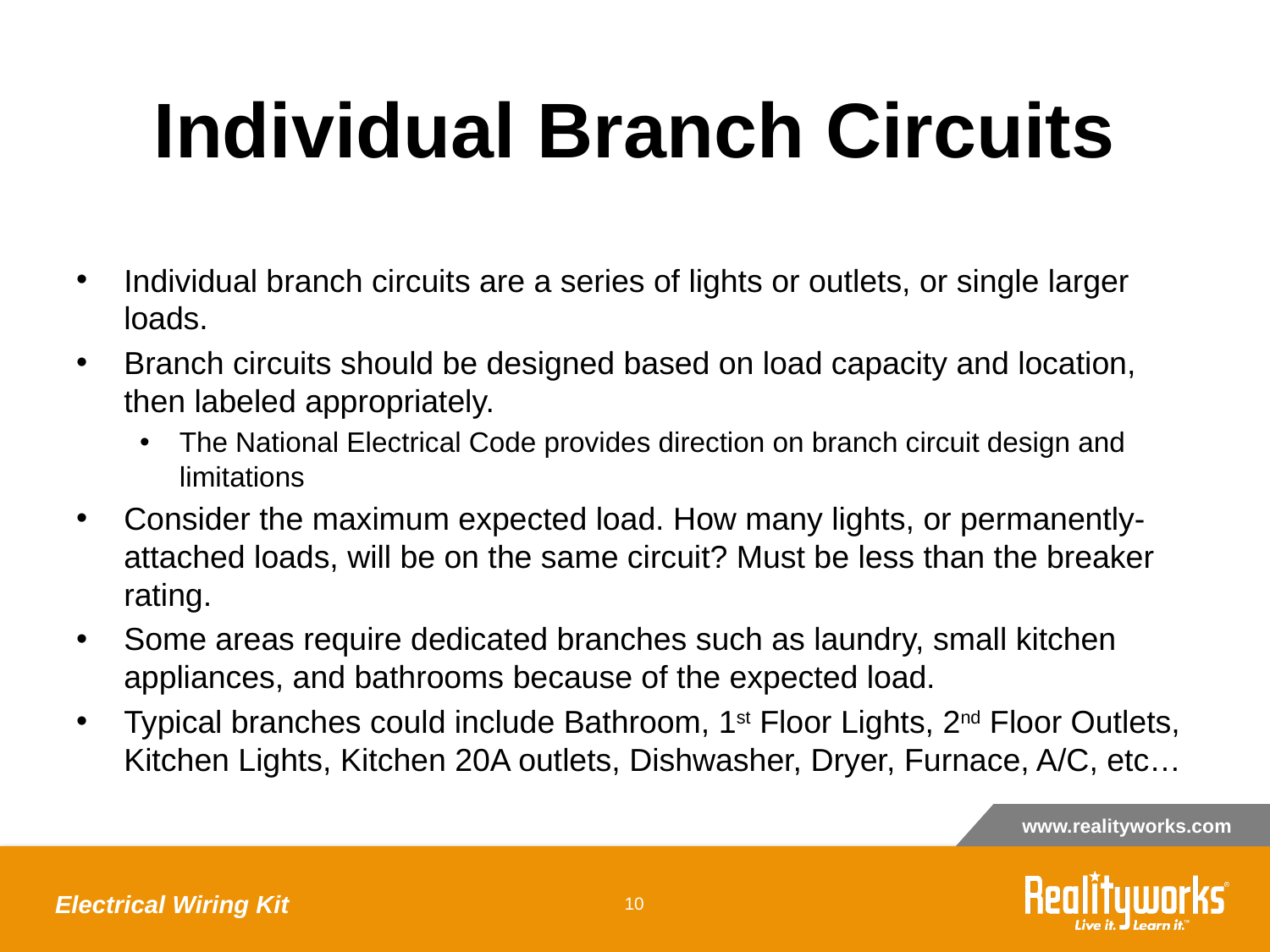

# Individual Branch Circuits
Individual branch circuits are a series of lights or outlets, or single larger loads.
Branch circuits should be designed based on load capacity and location, then labeled appropriately.
The National Electrical Code provides direction on branch circuit design and limitations
Consider the maximum expected load. How many lights, or permanently-attached loads, will be on the same circuit? Must be less than the breaker rating.
Some areas require dedicated branches such as laundry, small kitchen appliances, and bathrooms because of the expected load.
Typical branches could include Bathroom, 1st Floor Lights, 2nd Floor Outlets, Kitchen Lights, Kitchen 20A outlets, Dishwasher, Dryer, Furnace, A/C, etc…
Electrical Wiring Kit
10